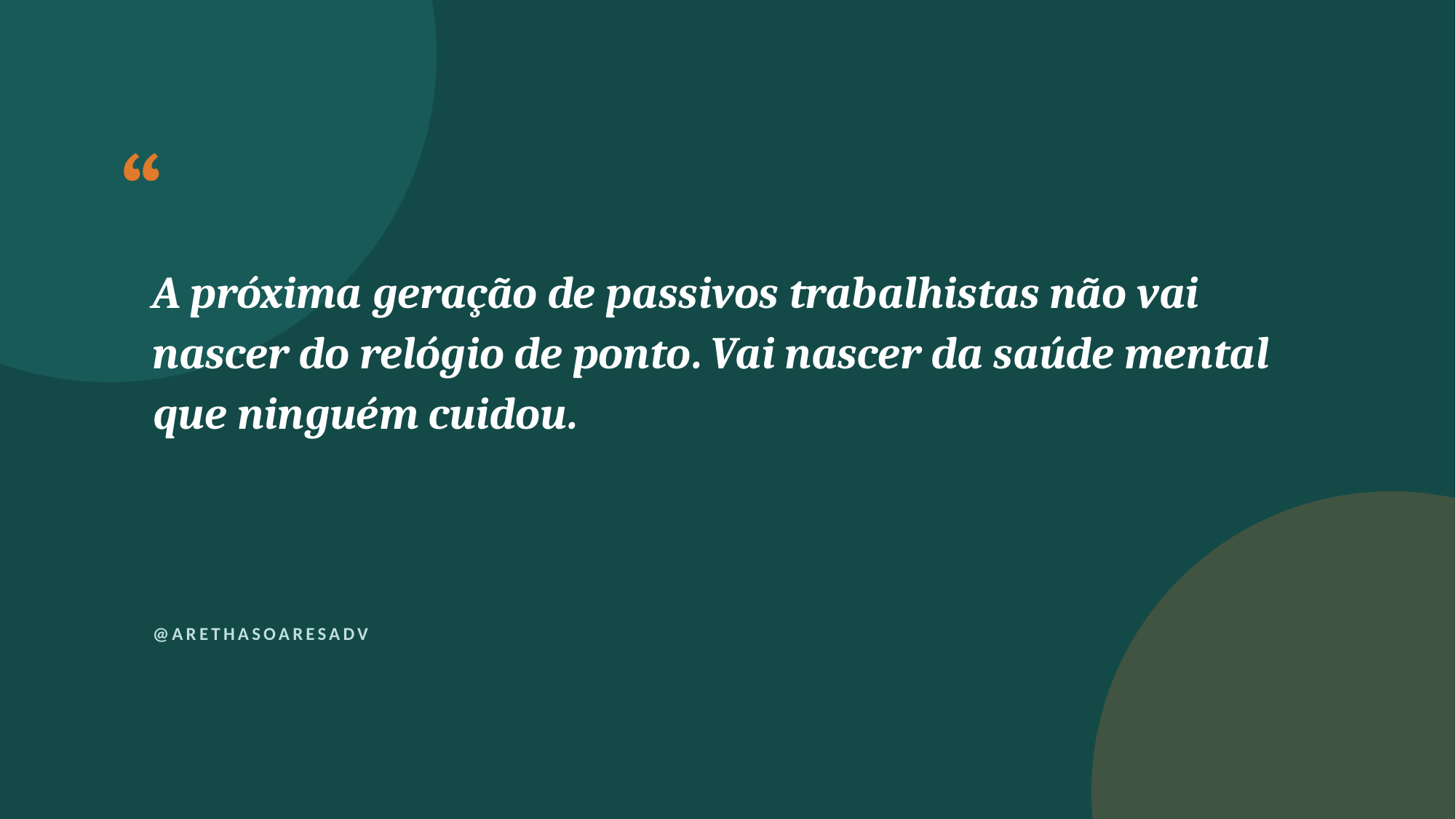

“
A próxima geração de passivos trabalhistas não vai nascer do relógio de ponto. Vai nascer da saúde mental que ninguém cuidou.

@ARETHASOARESADV